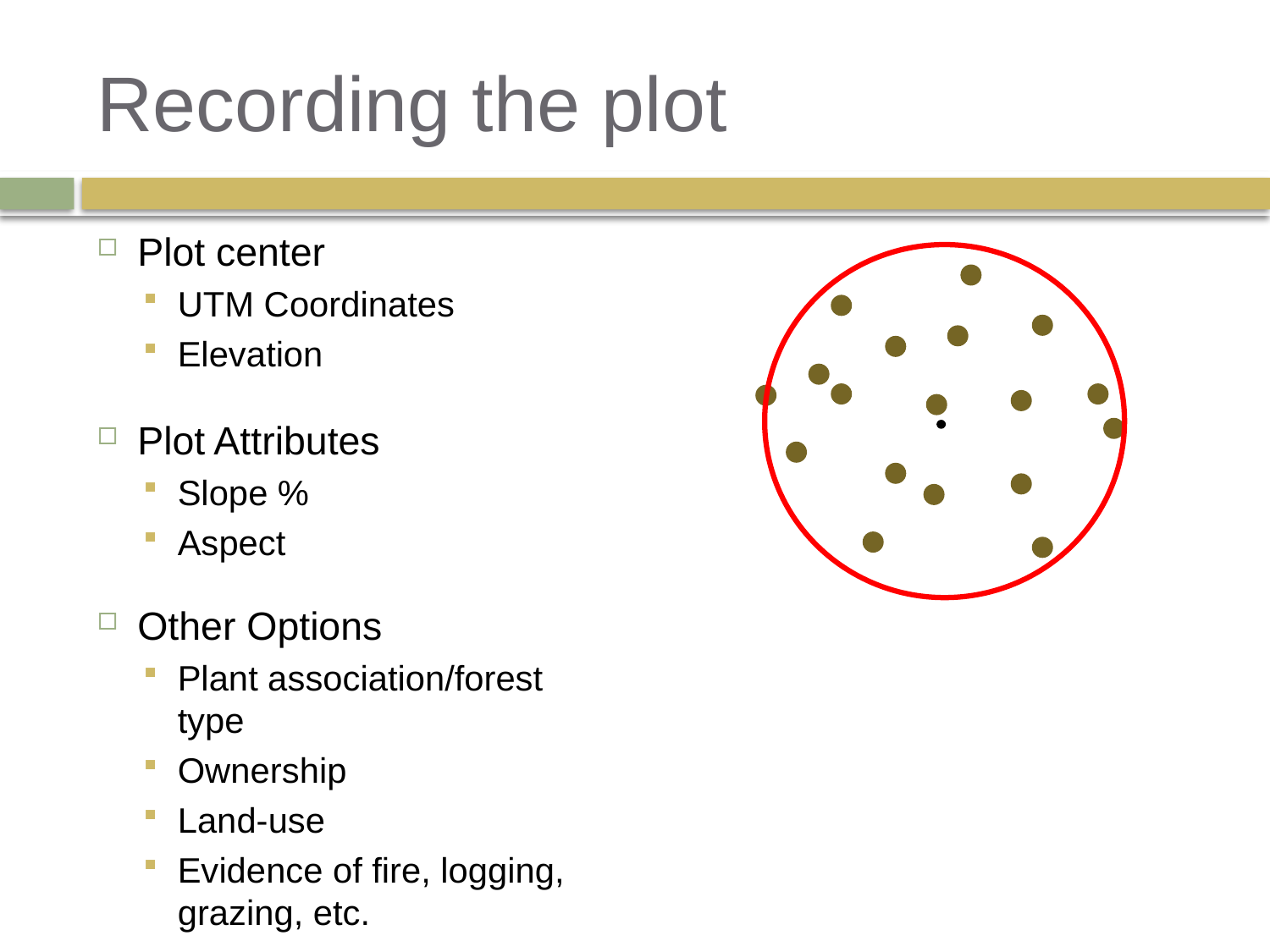

# Recording the plot
Plot center
UTM Coordinates
Elevation

Plot Attributes
Slope %
Aspect

Other Options
Plant association/forest type
Ownership
Land-use
Evidence of fire, logging, grazing, etc.